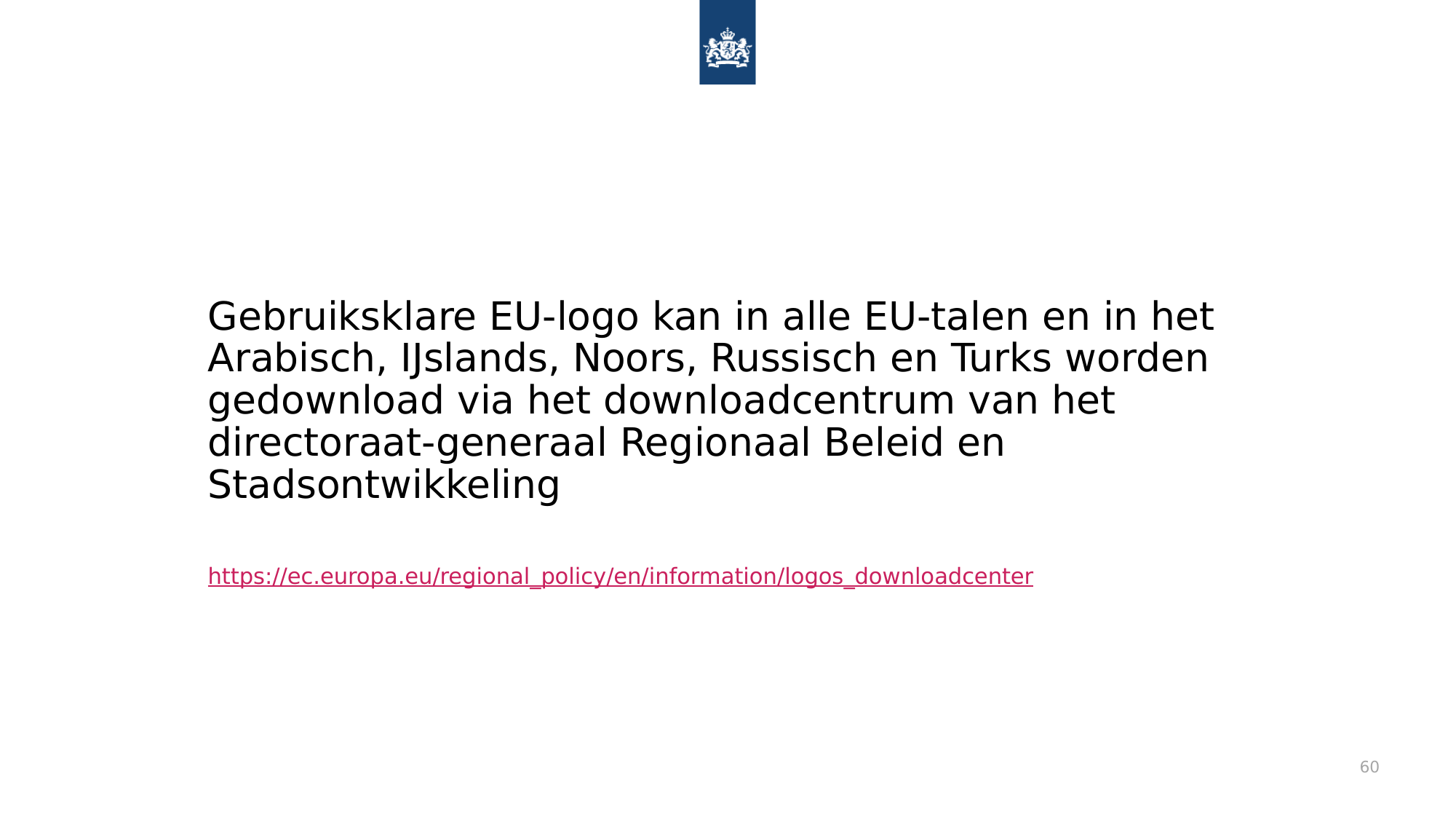

Gebruiksklare EU-logo kan in alle EU-talen en in het Arabisch, IJslands, Noors, Russisch en Turks worden gedownload via het downloadcentrum van het directoraat-generaal Regionaal Beleid en Stadsontwikkeling

https://ec.europa.eu/regional_policy/en/information/logos_downloadcenter

60